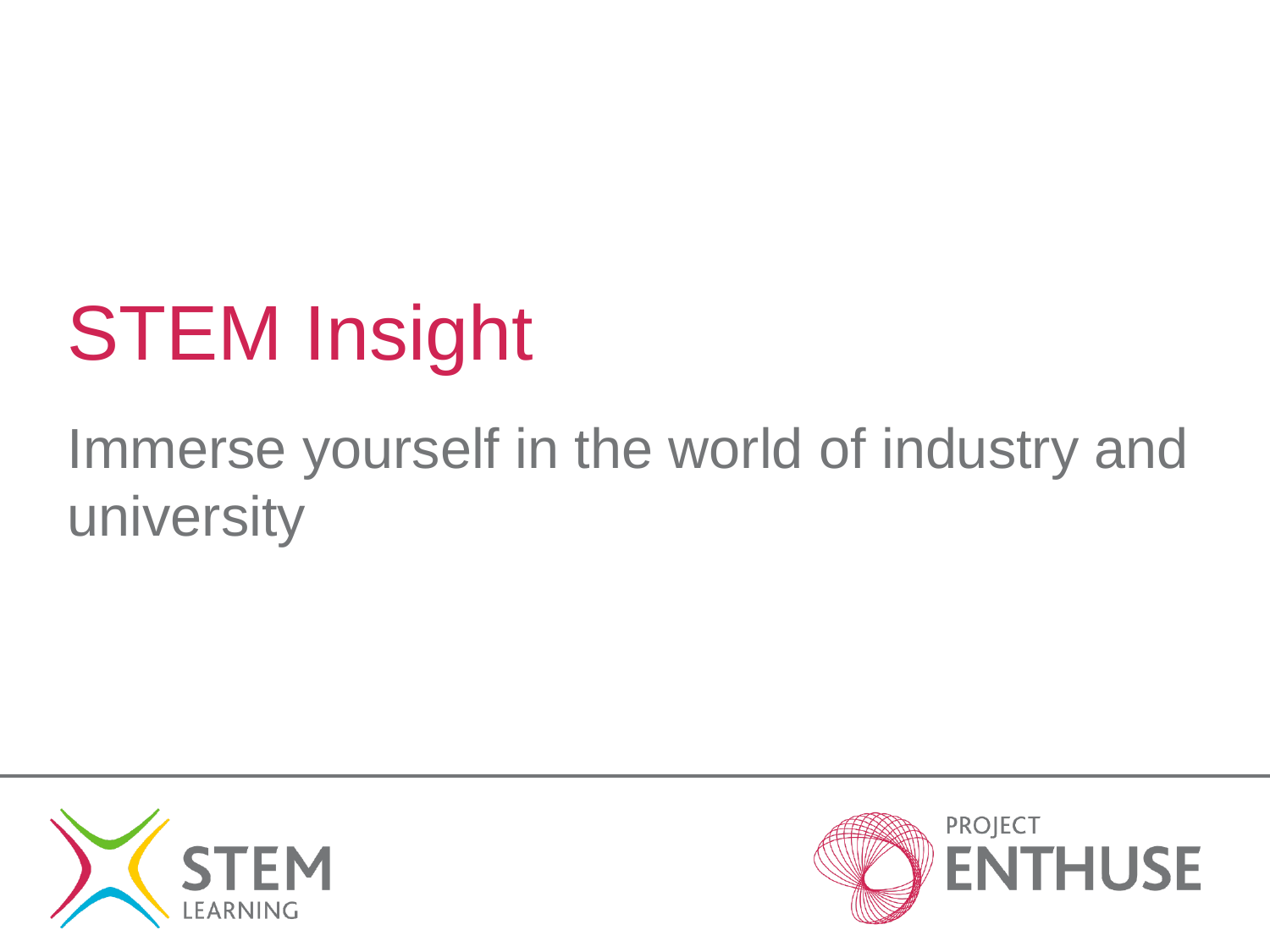

# STEM Insight
Immerse yourself in the world of industry and university